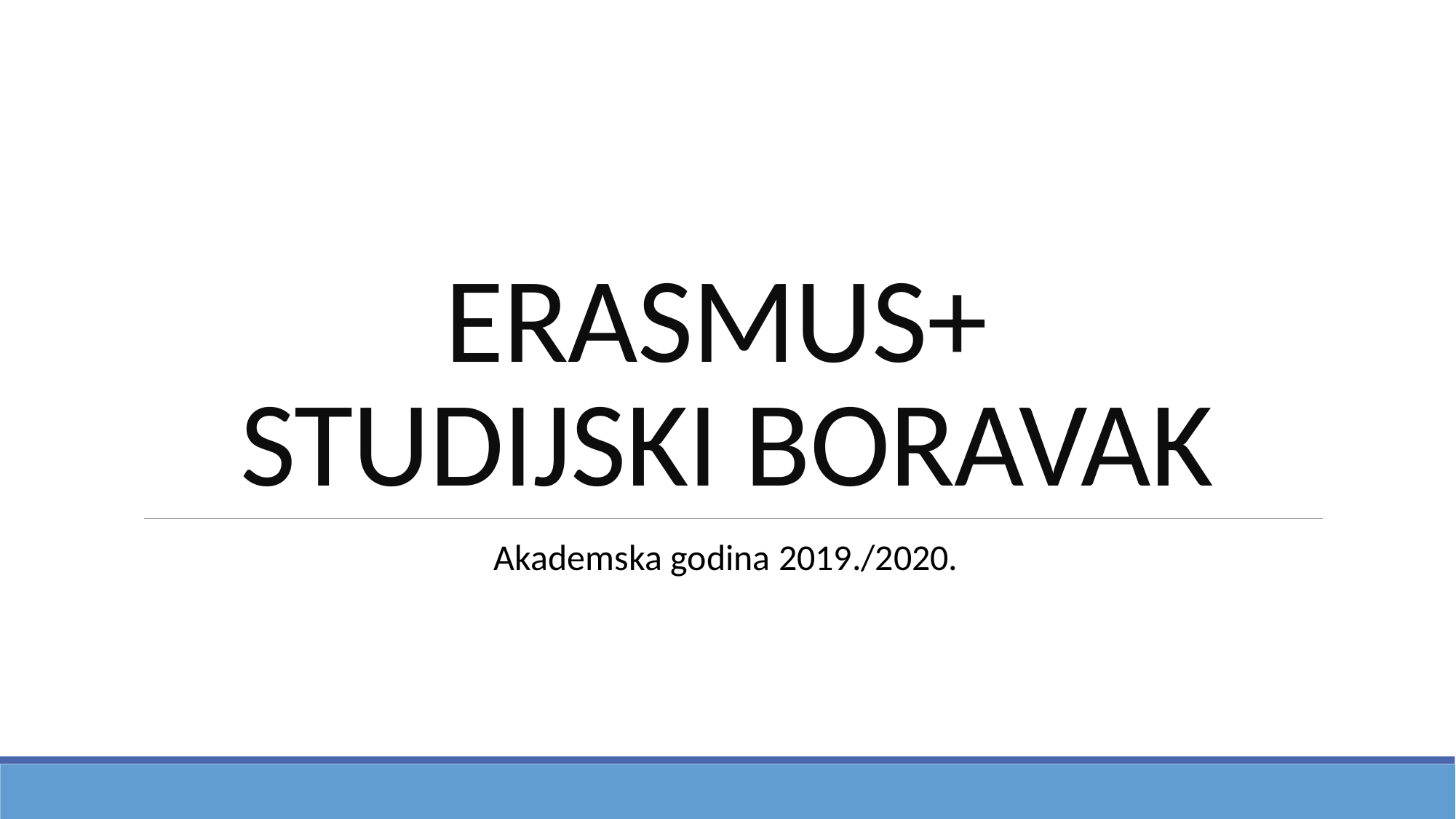

# ERASMUS+ STUDIJSKI BORAVAK
Akademska godina 2019./2020.